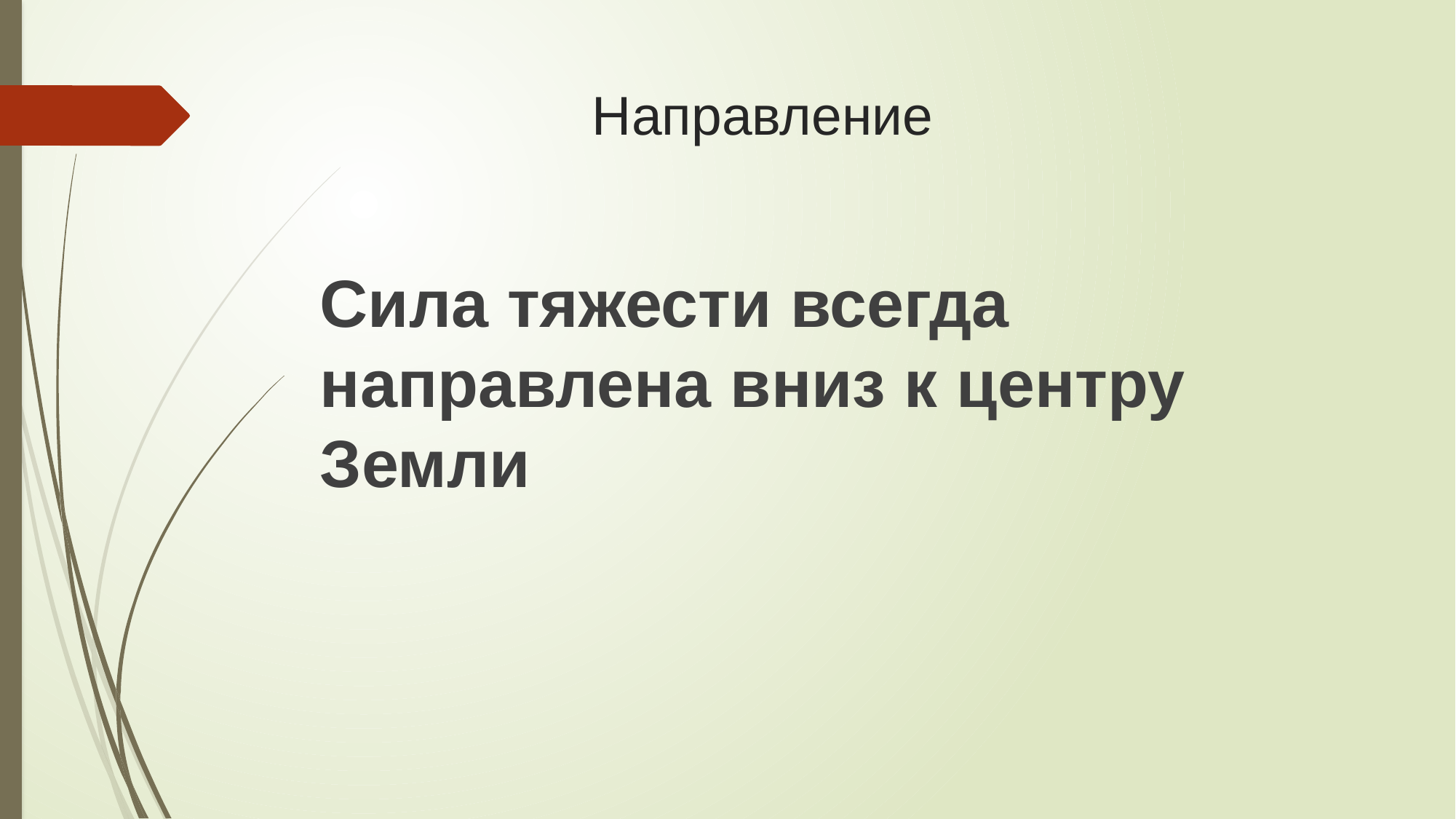

# Направление
Сила тяжести всегда направлена вниз к центру Земли